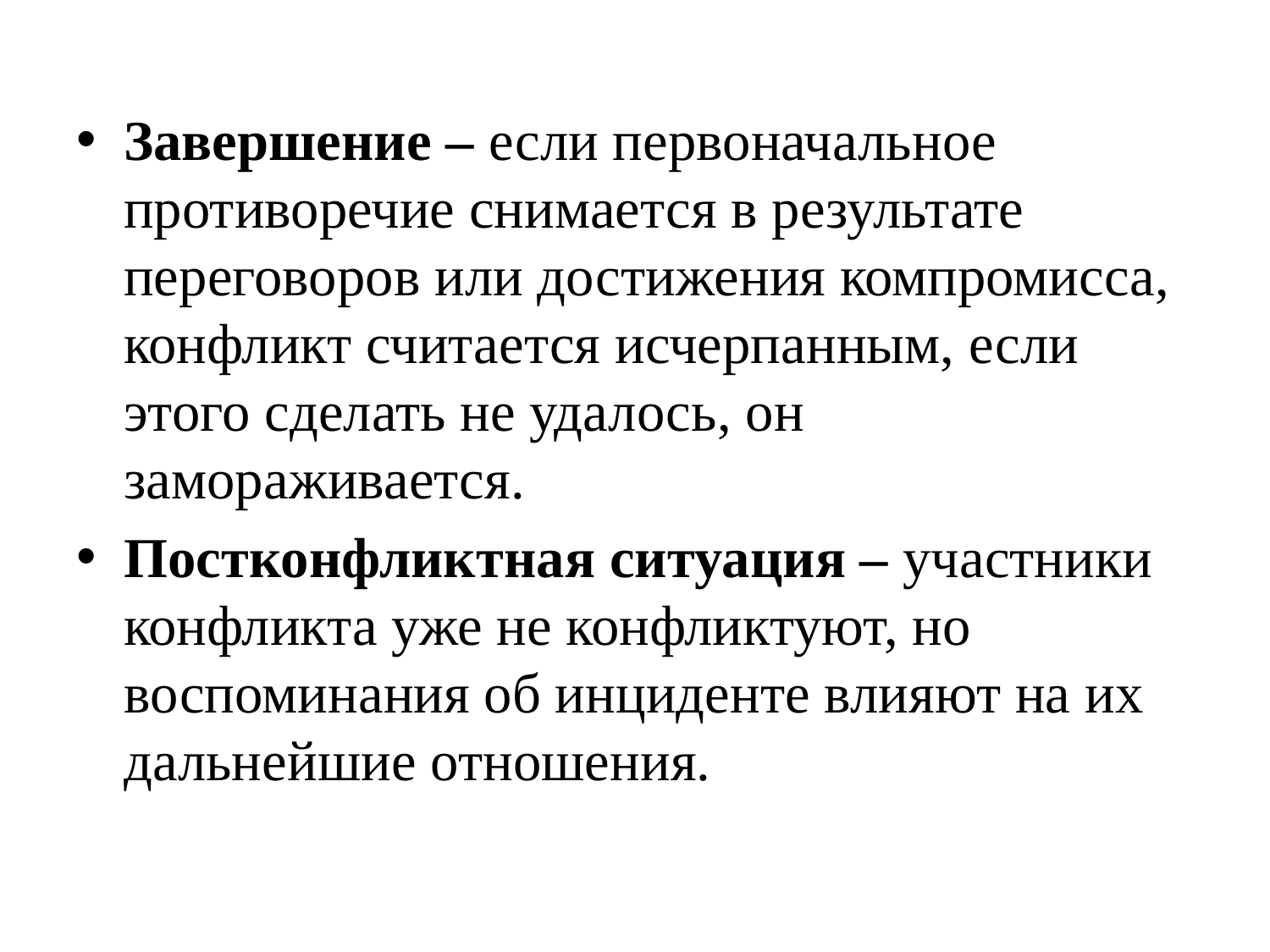

Завершение – если первоначальное противоречие снимается в результате переговоров или достижения компромисса, конфликт считается исчерпанным, если этого сделать не удалось, он замораживается.
Постконфликтная ситуация – участники конфликта уже не конфликтуют, но воспоминания об инциденте влияют на их дальнейшие отношения.